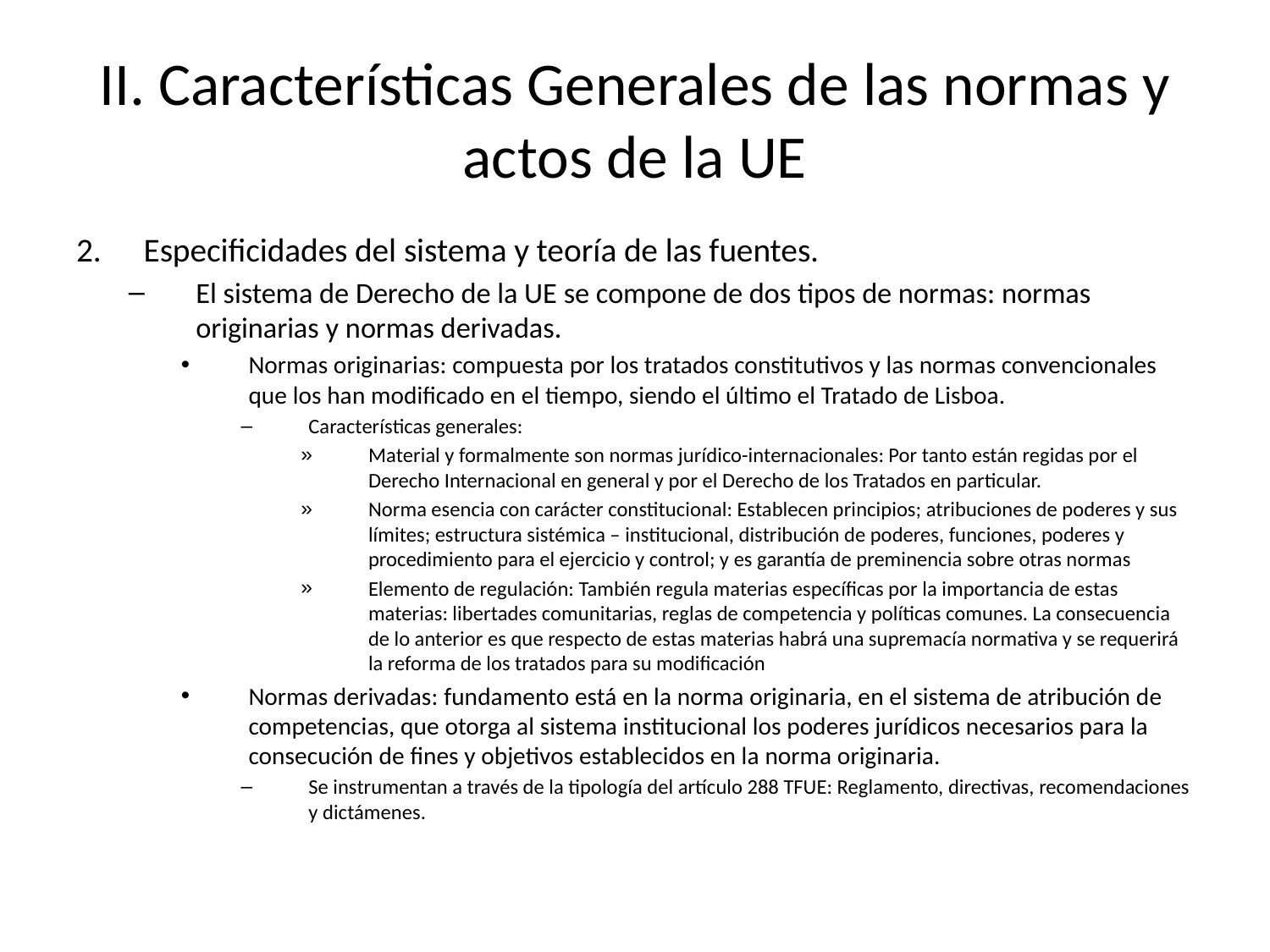

# II. Características Generales de las normas y actos de la UE
Especificidades del sistema y teoría de las fuentes.
El sistema de Derecho de la UE se compone de dos tipos de normas: normas originarias y normas derivadas.
Normas originarias: compuesta por los tratados constitutivos y las normas convencionales que los han modificado en el tiempo, siendo el último el Tratado de Lisboa.
Características generales:
Material y formalmente son normas jurídico-internacionales: Por tanto están regidas por el Derecho Internacional en general y por el Derecho de los Tratados en particular.
Norma esencia con carácter constitucional: Establecen principios; atribuciones de poderes y sus límites; estructura sistémica – institucional, distribución de poderes, funciones, poderes y procedimiento para el ejercicio y control; y es garantía de preminencia sobre otras normas
Elemento de regulación: También regula materias específicas por la importancia de estas materias: libertades comunitarias, reglas de competencia y políticas comunes. La consecuencia de lo anterior es que respecto de estas materias habrá una supremacía normativa y se requerirá la reforma de los tratados para su modificación
Normas derivadas: fundamento está en la norma originaria, en el sistema de atribución de competencias, que otorga al sistema institucional los poderes jurídicos necesarios para la consecución de fines y objetivos establecidos en la norma originaria.
Se instrumentan a través de la tipología del artículo 288 TFUE: Reglamento, directivas, recomendaciones y dictámenes.